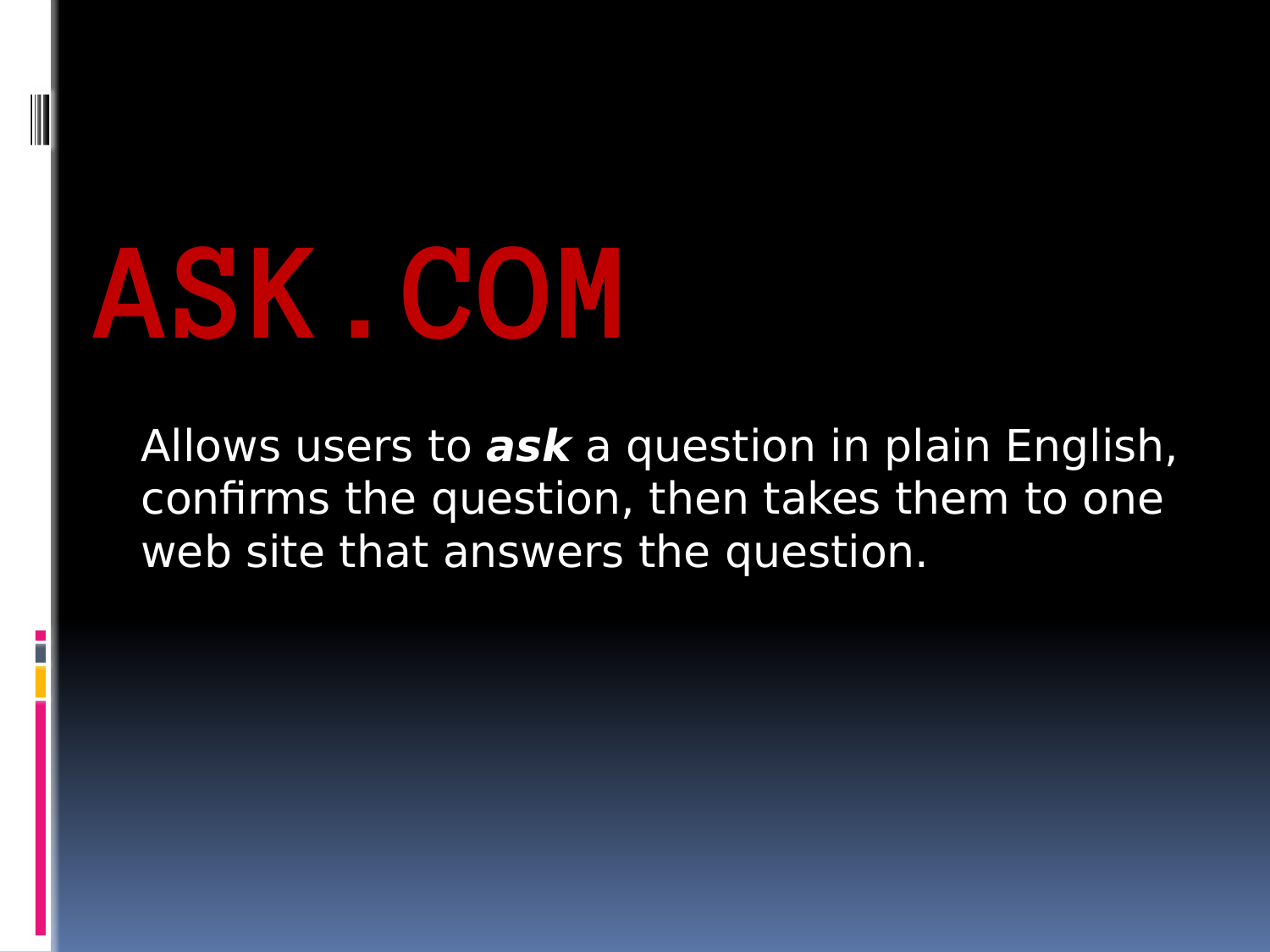

# ASK.COM
Allows users to ask a question in plain English, confirms the question, then takes them to one web site that answers the question.